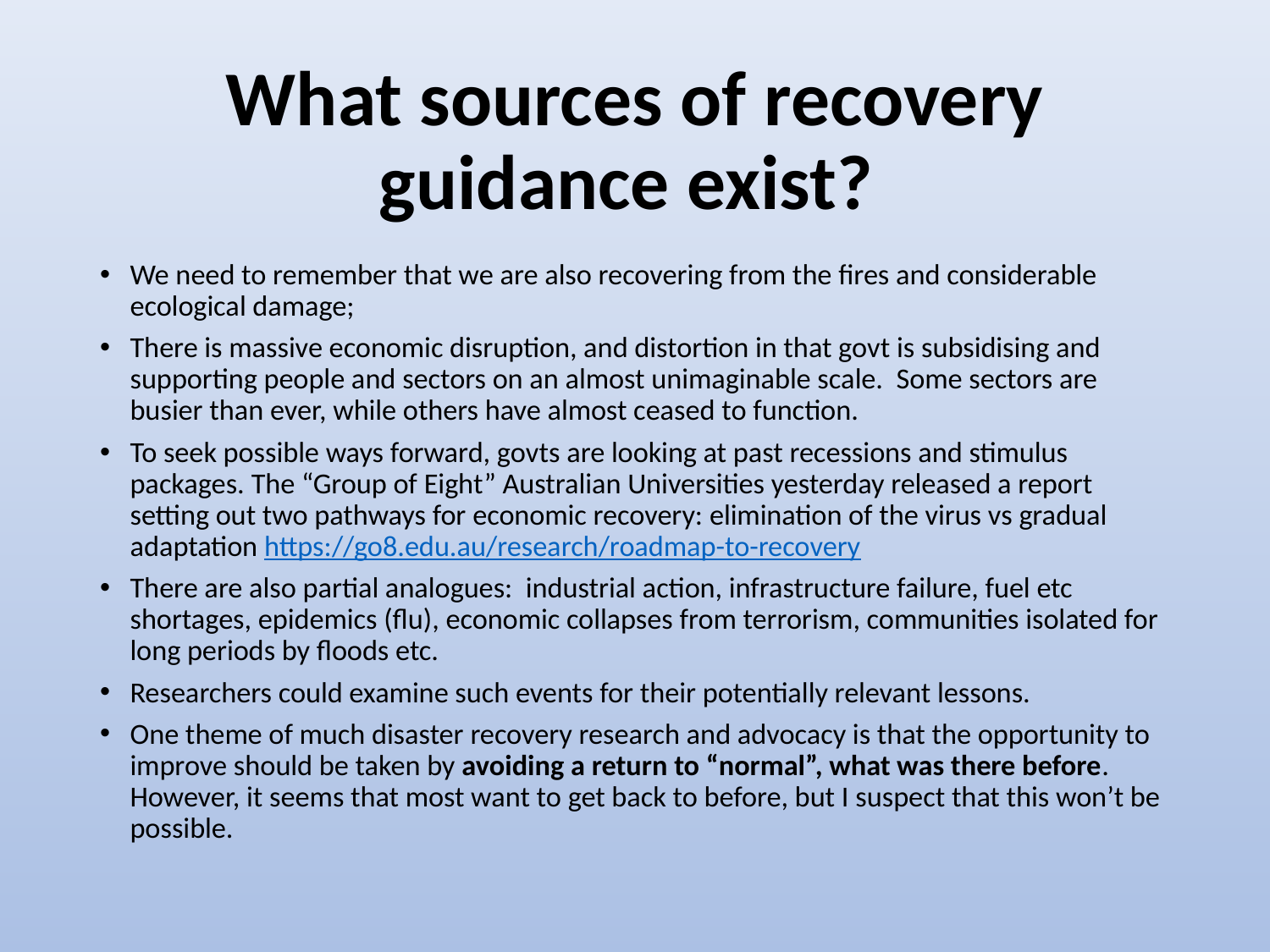

# What sources of recovery guidance exist?
We need to remember that we are also recovering from the fires and considerable ecological damage;
There is massive economic disruption, and distortion in that govt is subsidising and supporting people and sectors on an almost unimaginable scale.  Some sectors are busier than ever, while others have almost ceased to function.
To seek possible ways forward, govts are looking at past recessions and stimulus packages. The “Group of Eight” Australian Universities yesterday released a report setting out two pathways for economic recovery: elimination of the virus vs gradual adaptation https://go8.edu.au/research/roadmap-to-recovery
There are also partial analogues:  industrial action, infrastructure failure, fuel etc shortages, epidemics (flu), economic collapses from terrorism, communities isolated for long periods by floods etc.
Researchers could examine such events for their potentially relevant lessons.
One theme of much disaster recovery research and advocacy is that the opportunity to improve should be taken by avoiding a return to “normal”, what was there before. However, it seems that most want to get back to before, but I suspect that this won’t be possible.